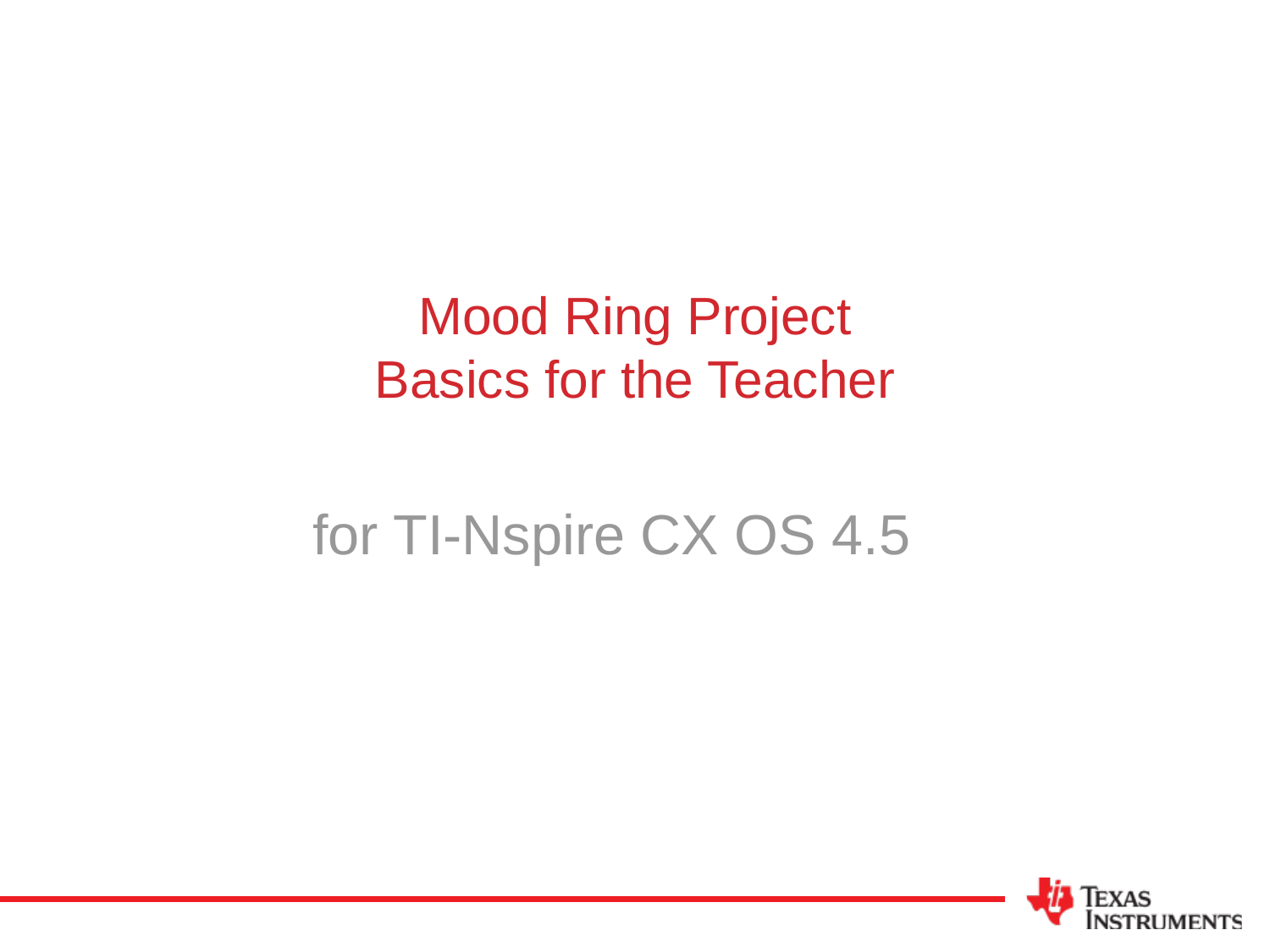

# Mood Ring Project Basics for the Teacher
for TI-Nspire CX OS 4.5